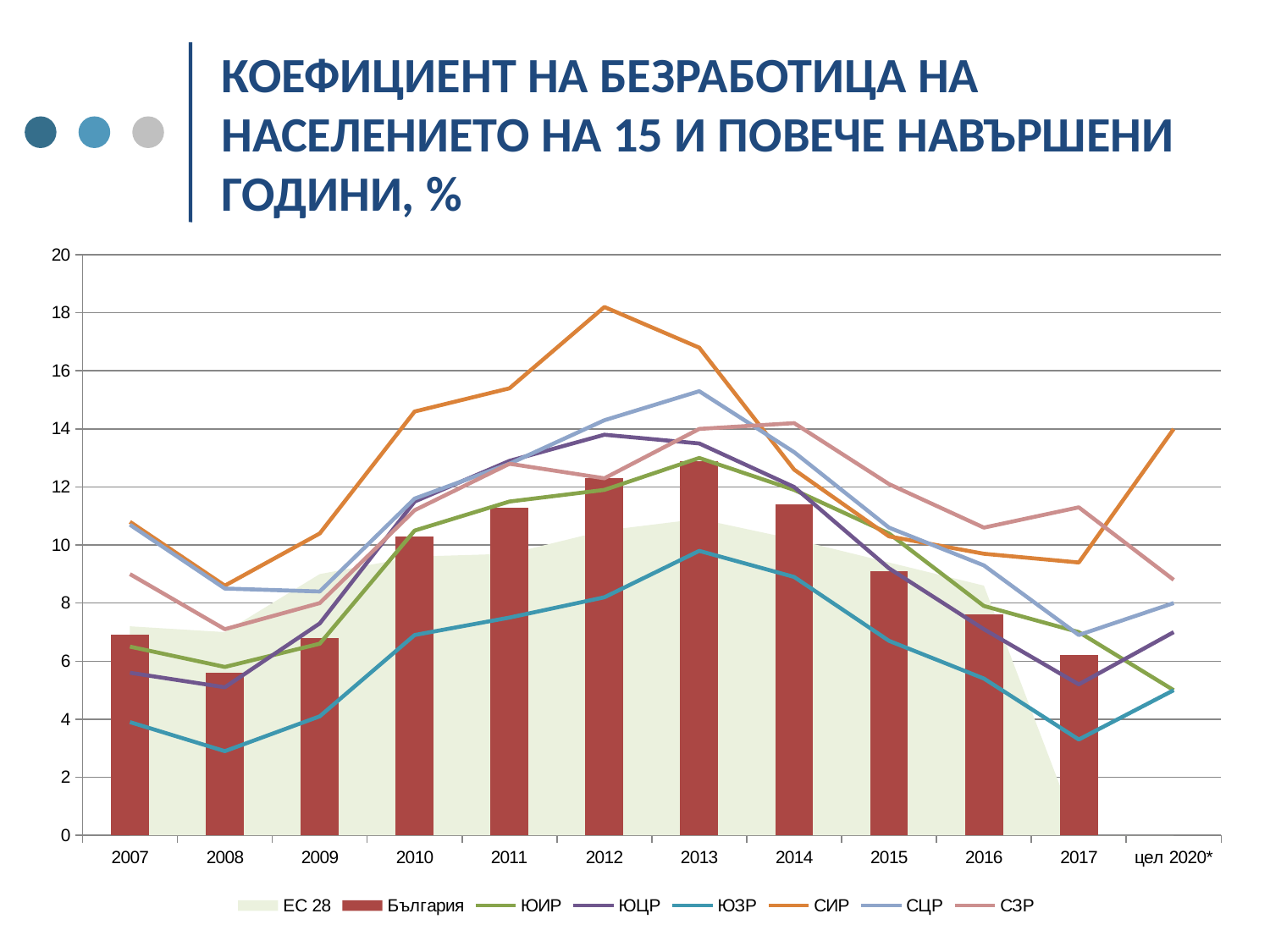

# КОЕФИЦИЕНТ НА БЕЗРАБОТИЦА НА НАСЕЛЕНИЕТО НА 15 И ПОВЕЧЕ НАВЪРШЕНИ ГОДИНИ, %

### Chart

| Category | ЕС 28 | България | ЮИР | ЮЦР | ЮЗР | СИР | СЦР | СЗР |
|---|---|---|---|---|---|---|---|---|
| 2007 | 7.2 | 6.9 | 6.5 | 5.6 | 3.9 | 10.8 | 10.7 | 9.0 |
| 2008 | 7.0 | 5.6 | 5.8 | 5.1 | 2.9 | 8.6 | 8.5 | 7.1 |
| 2009 | 9.0 | 6.8 | 6.6 | 7.3 | 4.1 | 10.4 | 8.4 | 8.0 |
| 2010 | 9.6 | 10.3 | 10.5 | 11.5 | 6.9 | 14.6 | 11.6 | 11.2 |
| 2011 | 9.7 | 11.3 | 11.5 | 12.9 | 7.5 | 15.4 | 12.8 | 12.8 |
| 2012 | 10.5 | 12.3 | 11.9 | 13.8 | 8.2 | 18.2 | 14.3 | 12.3 |
| 2013 | 10.9 | 12.9 | 13.0 | 13.5 | 9.8 | 16.8 | 15.3 | 14.0 |
| 2014 | 10.2 | 11.4 | 11.9 | 12.0 | 8.9 | 12.6 | 13.2 | 14.2 |
| 2015 | 9.4 | 9.1 | 10.4 | 9.2 | 6.7 | 10.3 | 10.6 | 12.1 |
| 2016 | 8.6 | 7.6 | 7.9 | 7.1 | 5.4 | 9.7 | 9.3 | 10.6 |
| 2017 | None | 6.2 | 7.0 | 5.2 | 3.3 | 9.4 | 6.9 | 11.3 |
| цел 2020* | None | None | 5.0 | 7.0 | 5.0 | 14.0 | 8.0 | 8.8 |